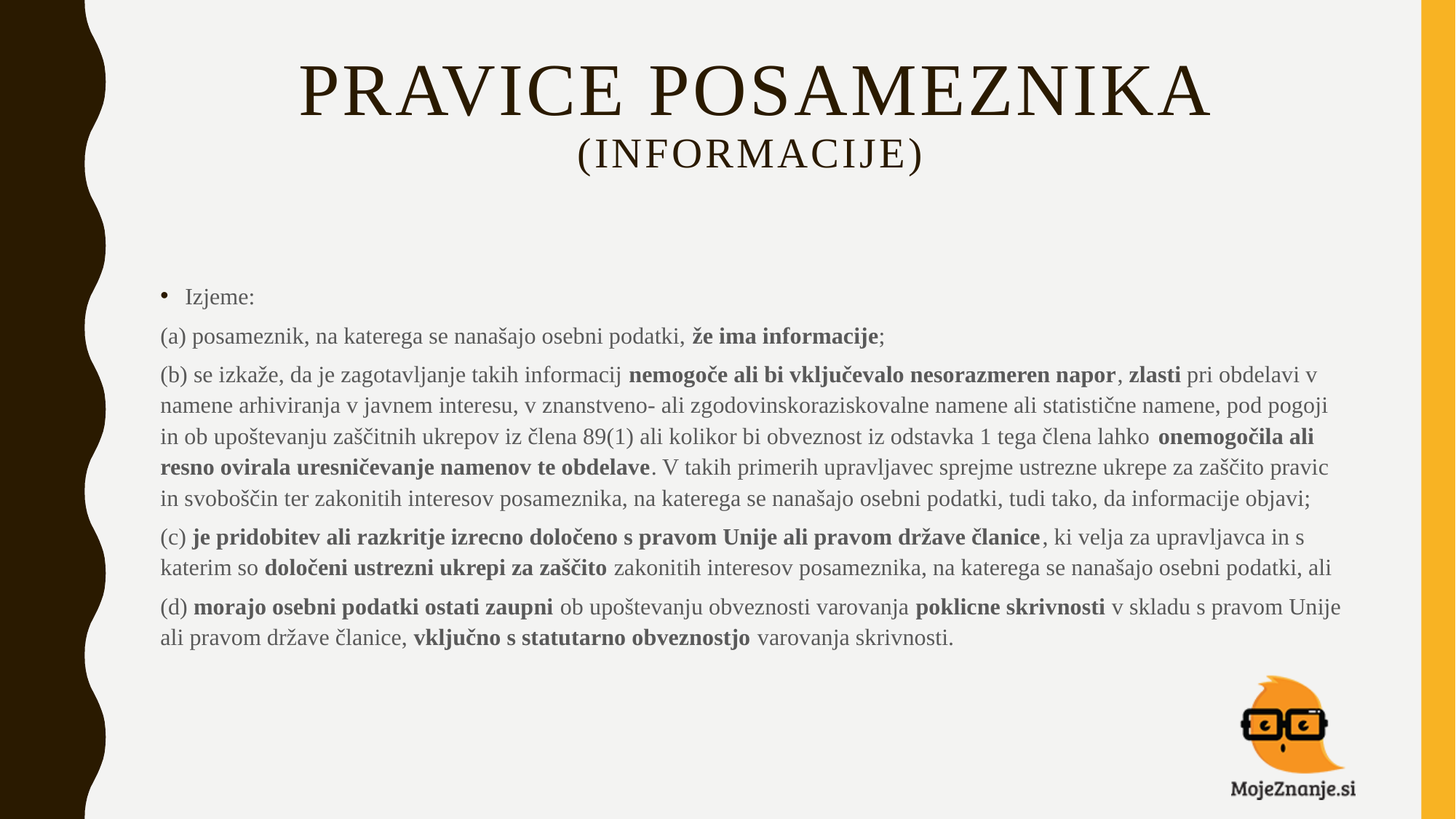

# Pravice posameznika (Informacije)
Izjeme:
(a) posameznik, na katerega se nanašajo osebni podatki, že ima informacije;
(b) se izkaže, da je zagotavljanje takih informacij nemogoče ali bi vključevalo nesorazmeren napor, zlasti pri obdelavi v namene arhiviranja v javnem interesu, v znanstveno- ali zgodovinskoraziskovalne namene ali statistične namene, pod pogoji in ob upoštevanju zaščitnih ukrepov iz člena 89(1) ali kolikor bi obveznost iz odstavka 1 tega člena lahko onemogočila ali resno ovirala uresničevanje namenov te obdelave. V takih primerih upravljavec sprejme ustrezne ukrepe za zaščito pravic in svoboščin ter zakonitih interesov posameznika, na katerega se nanašajo osebni podatki, tudi tako, da informacije objavi;
(c) je pridobitev ali razkritje izrecno določeno s pravom Unije ali pravom države članice, ki velja za upravljavca in s katerim so določeni ustrezni ukrepi za zaščito zakonitih interesov posameznika, na katerega se nanašajo osebni podatki, ali
(d) morajo osebni podatki ostati zaupni ob upoštevanju obveznosti varovanja poklicne skrivnosti v skladu s pravom Unije ali pravom države članice, vključno s statutarno obveznostjo varovanja skrivnosti.